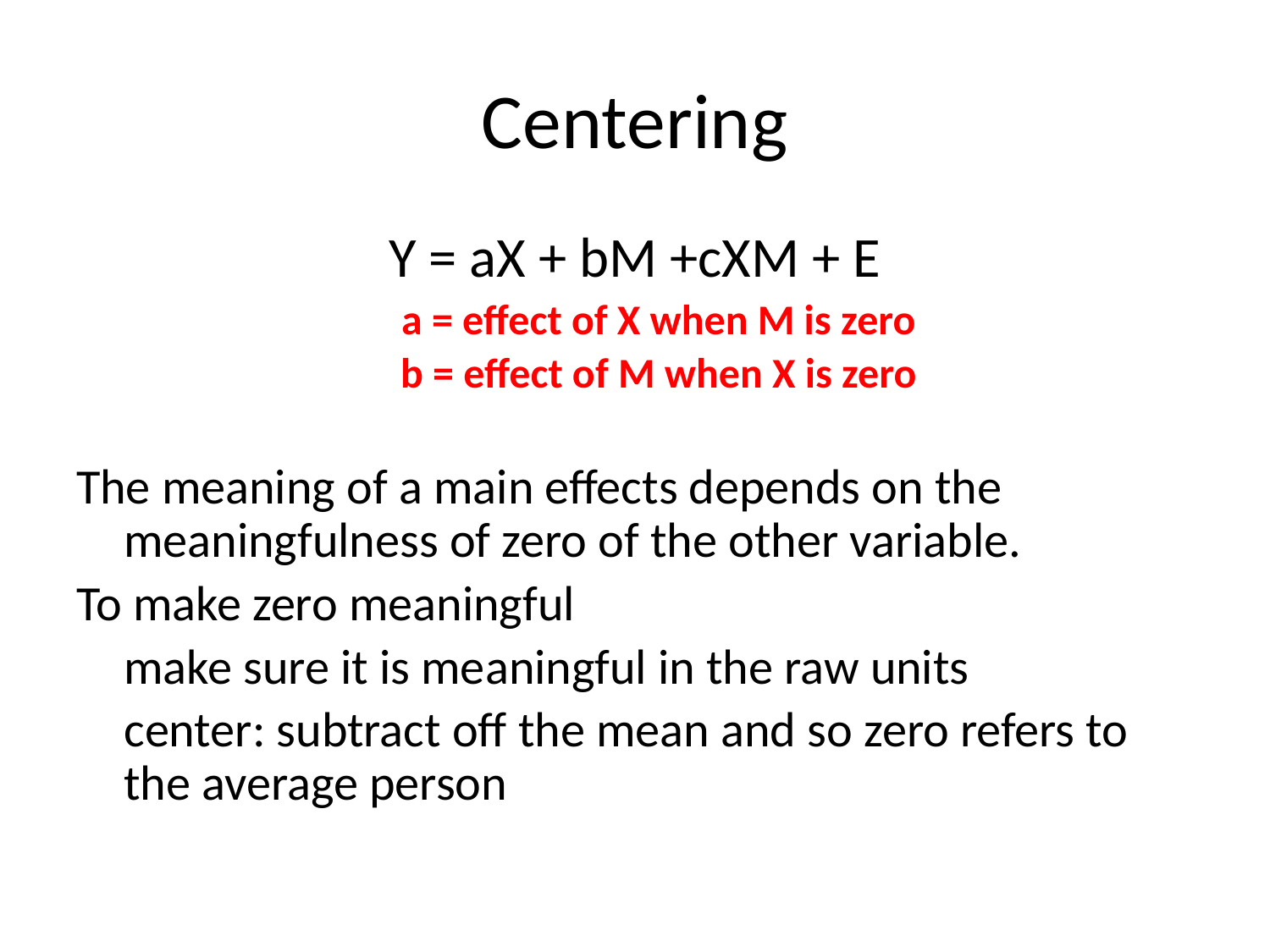

# Centering
Y = aX + bM +cXM + E
	a = effect of X when M is zero
	b = effect of M when X is zero

The meaning of a main effects depends on the meaningfulness of zero of the other variable.
To make zero meaningful
	make sure it is meaningful in the raw units
	center: subtract off the mean and so zero refers to the average person